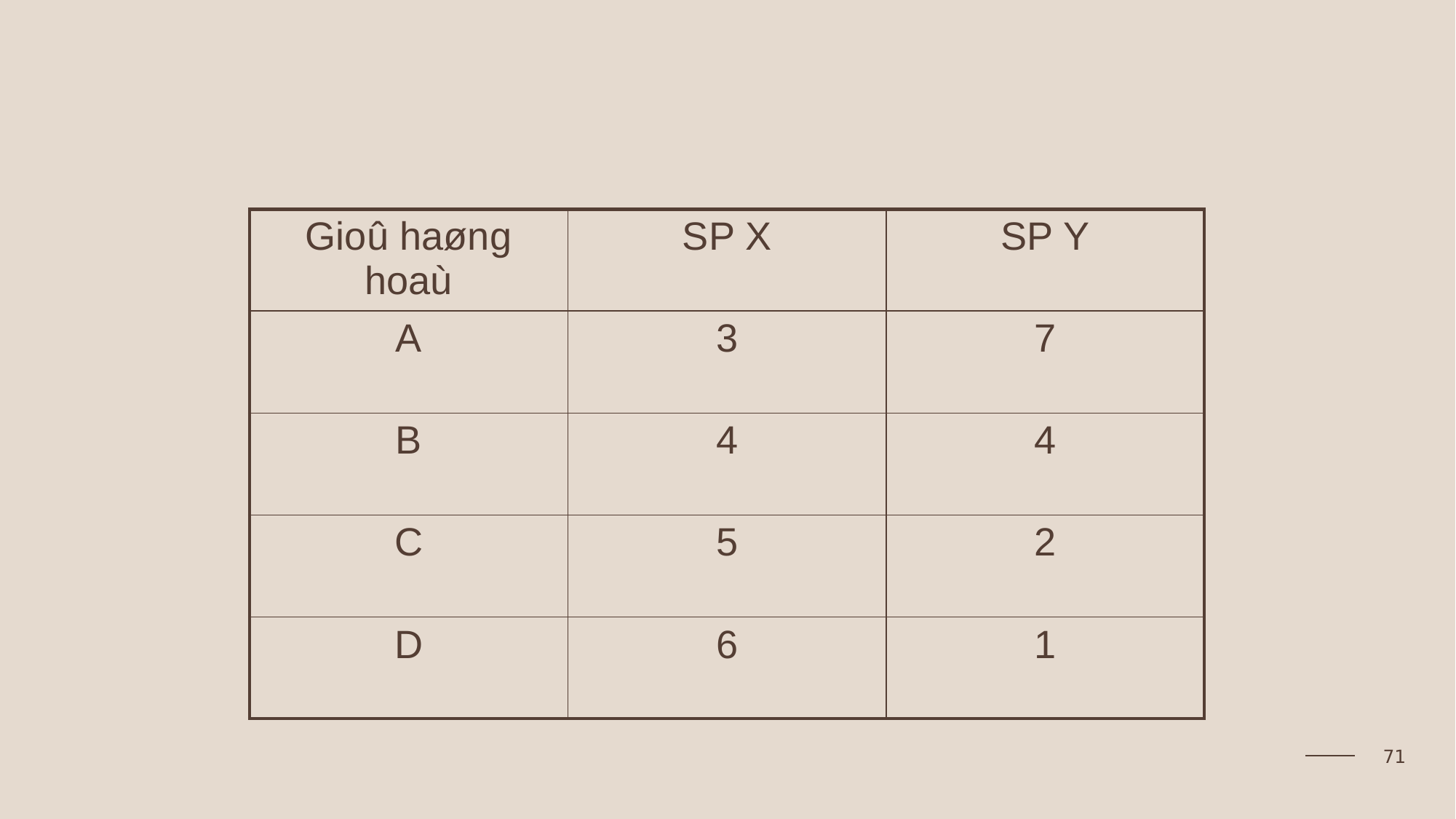

#
| Gioû haøng hoaù | SP X | SP Y |
| --- | --- | --- |
| A | 3 | 7 |
| B | 4 | 4 |
| C | 5 | 2 |
| D | 6 | 1 |
71